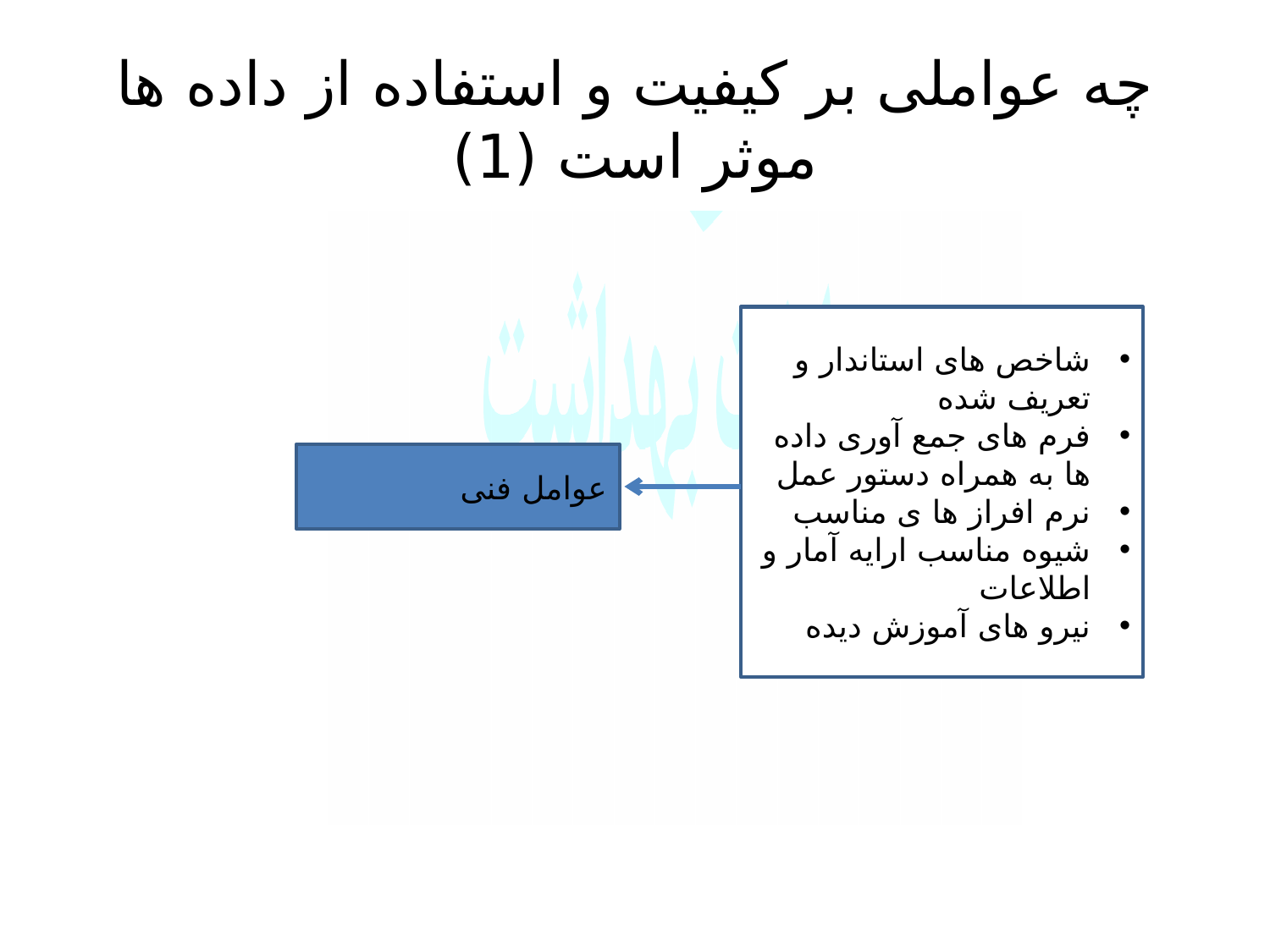

# چه عواملی بر کیفیت و استفاده از داده ها موثر است (1)

شاخص های استاندار و تعریف شده
فرم های جمع آوری داده ها به همراه دستور عمل
نرم افراز ها ی مناسب
شیوه مناسب ارایه آمار و اطلاعات
نیرو های آموزش دیده
عوامل فنی